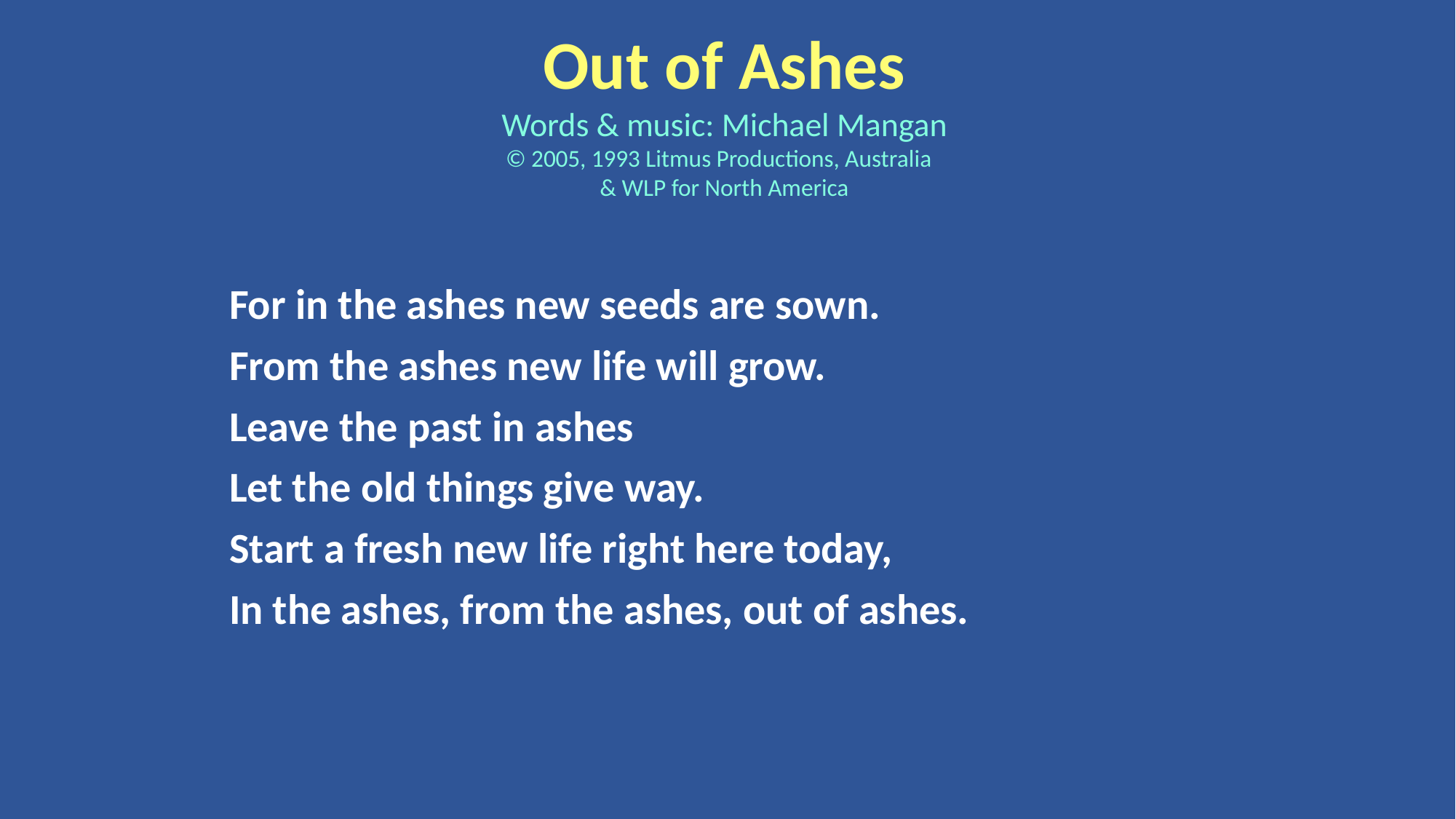

Out of Ashes
Words & music: Michael Mangan
© 2005, 1993 Litmus Productions, Australia
& WLP for North America
For in the ashes new seeds are sown.
From the ashes new life will grow.
Leave the past in ashes
Let the old things give way.
Start a fresh new life right here today,
In the ashes, from the ashes, out of ashes.